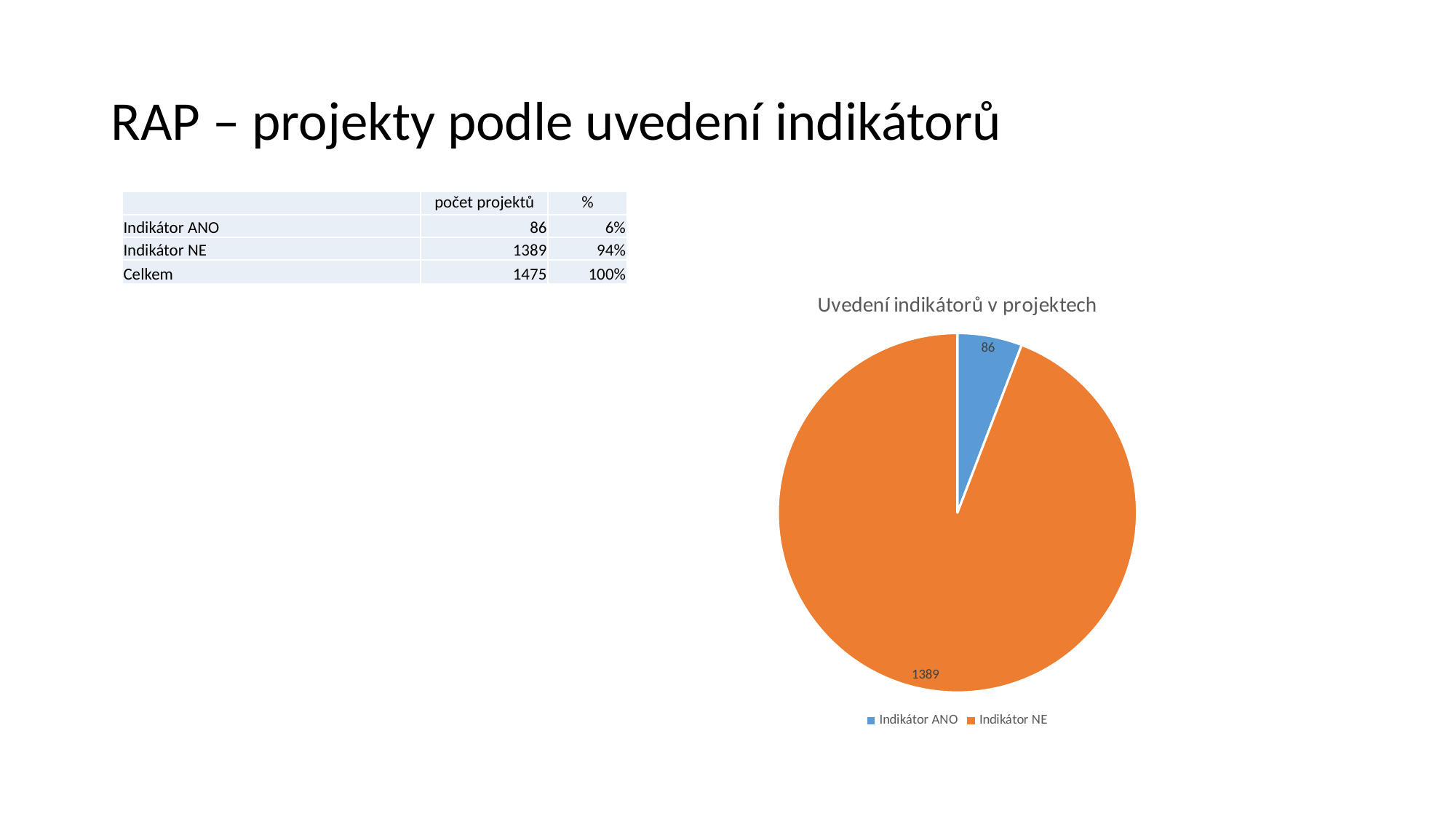

# RAP – projekty podle uvedení indikátorů
|  | počet projektů | % |
| --- | --- | --- |
| Indikátor ANO | 86 | 6% |
| Indikátor NE | 1389 | 94% |
| Celkem | 1475 | 100% |

### Chart: Uvedení indikátorů v projektech

| Category |  |
|---|---|
| Indikátor ANO | 86.0 |
| Indikátor NE | 1389.0 |